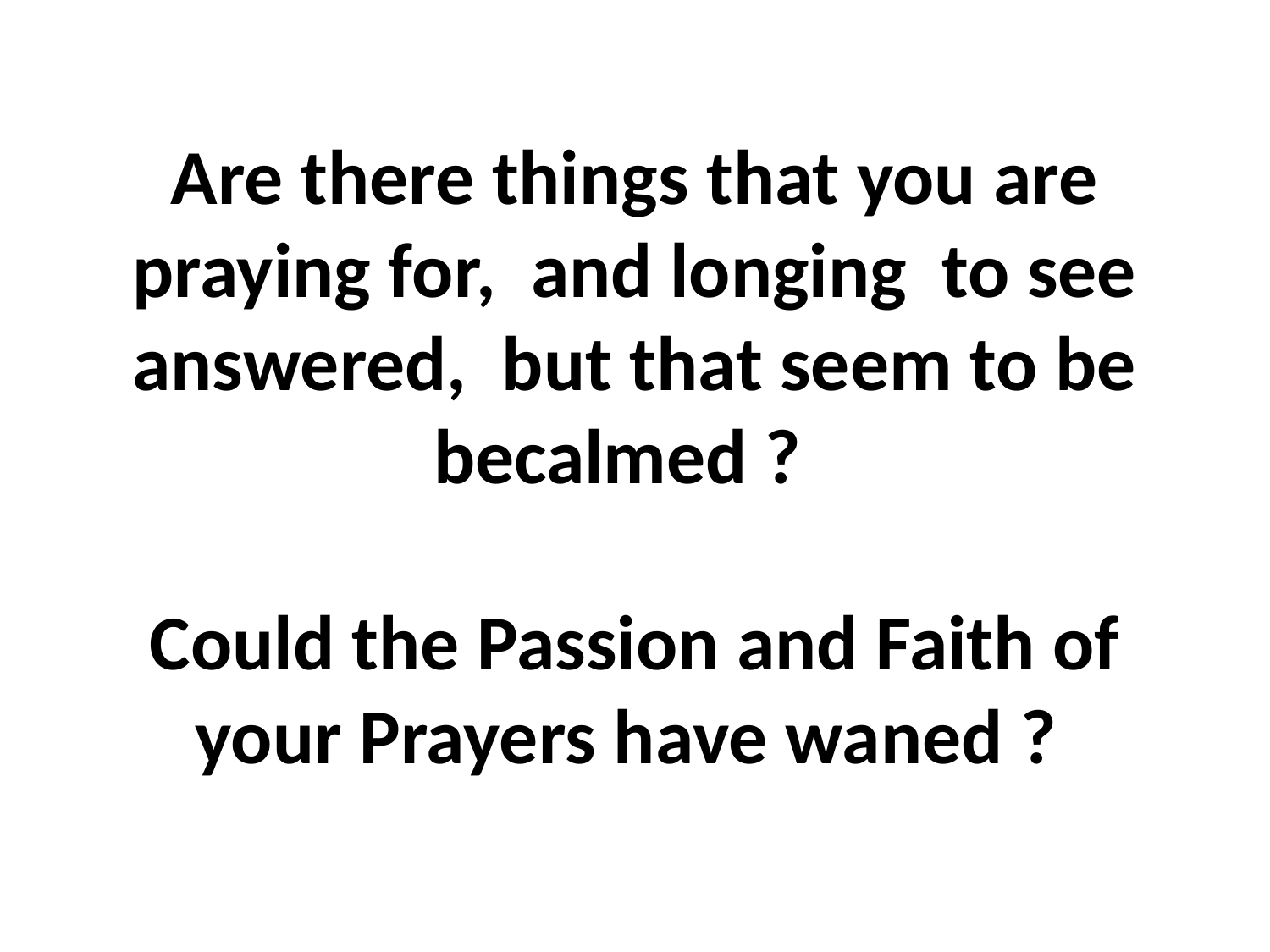

# Are there things that you are praying for,  and longing  to see answered,  but that seem to be becalmed ? Could the Passion and Faith of your Prayers have waned ?